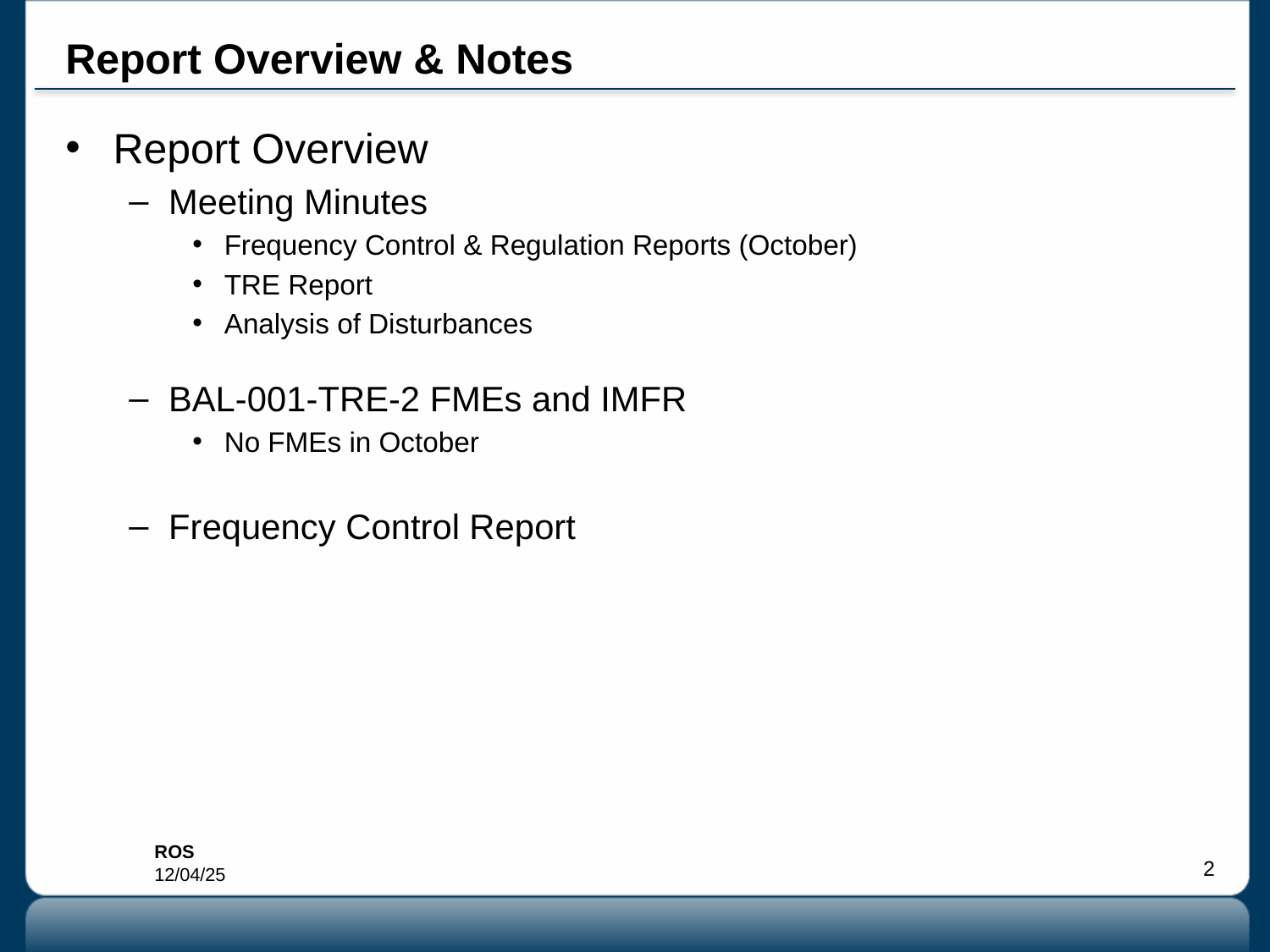

# Report Overview & Notes
Report Overview
Meeting Minutes
Frequency Control & Regulation Reports (October)
TRE Report
Analysis of Disturbances

BAL-001-TRE-2 FMEs and IMFR
No FMEs in October

Frequency Control Report